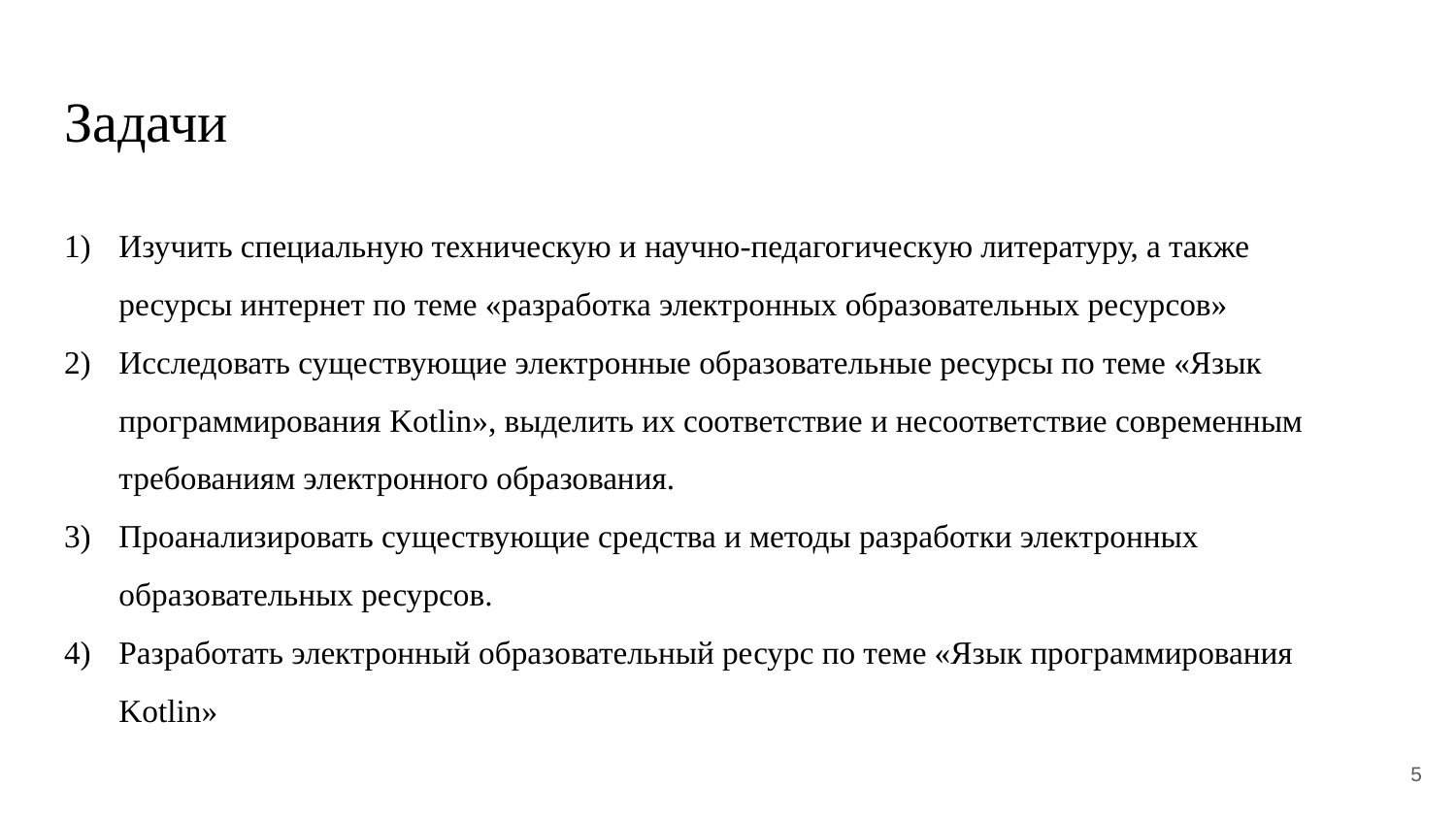

# Задачи
Изучить специальную техническую и научно-педагогическую литературу, а также ресурсы интернет по теме «разработка электронных образовательных ресурсов»
Исследовать существующие электронные образовательные ресурсы по теме «Язык программирования Kotlin», выделить их соответствие и несоответствие современным требованиям электронного образования.
Проанализировать существующие средства и методы разработки электронных образовательных ресурсов.
Разработать электронный образовательный ресурс по теме «Язык программирования Kotlin»
5